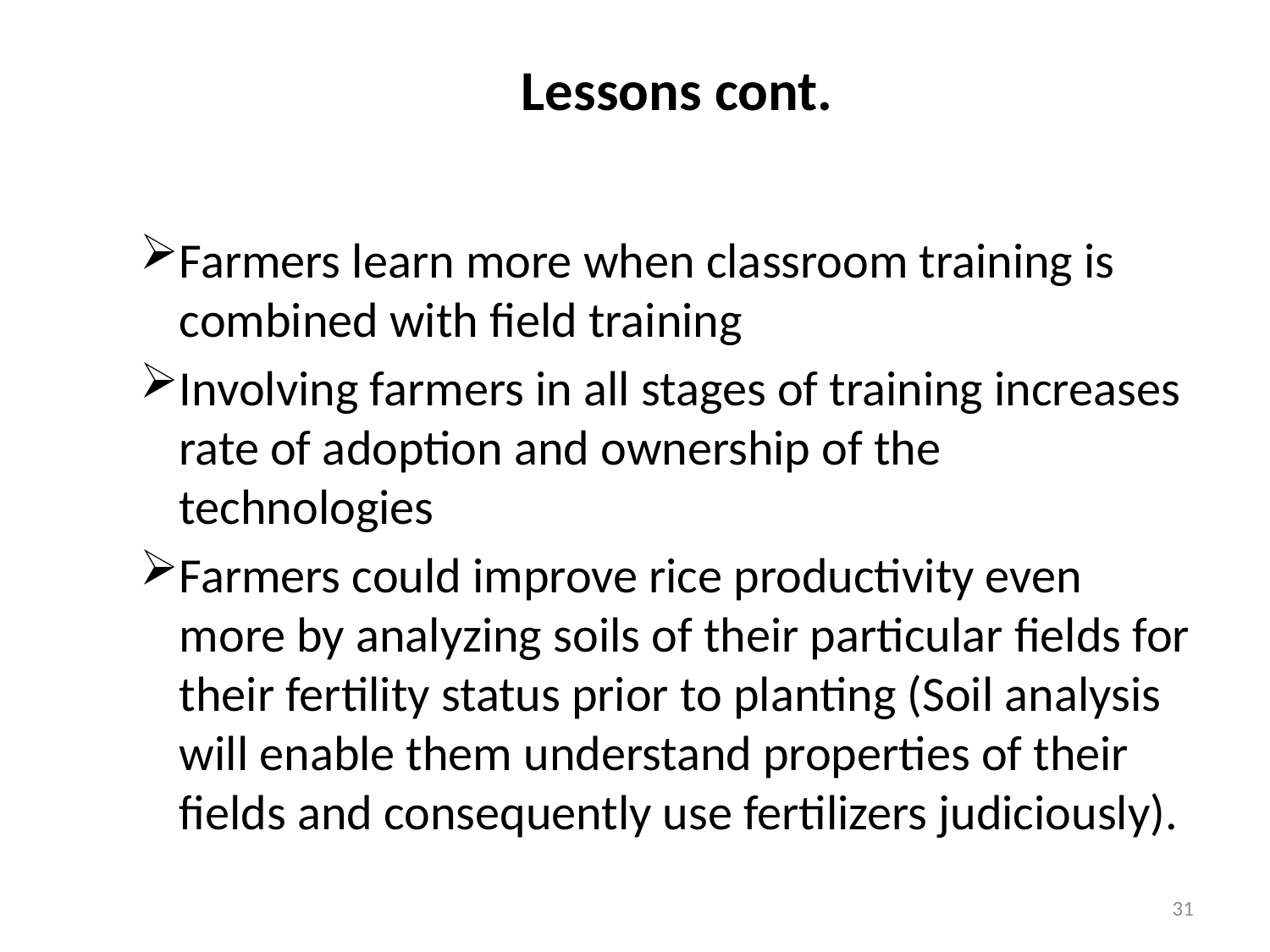

# Lessons cont.
Farmers learn more when classroom training is combined with field training
Involving farmers in all stages of training increases rate of adoption and ownership of the technologies
Farmers could improve rice productivity even more by analyzing soils of their particular fields for their fertility status prior to planting (Soil analysis will enable them understand properties of their fields and consequently use fertilizers judiciously).

31